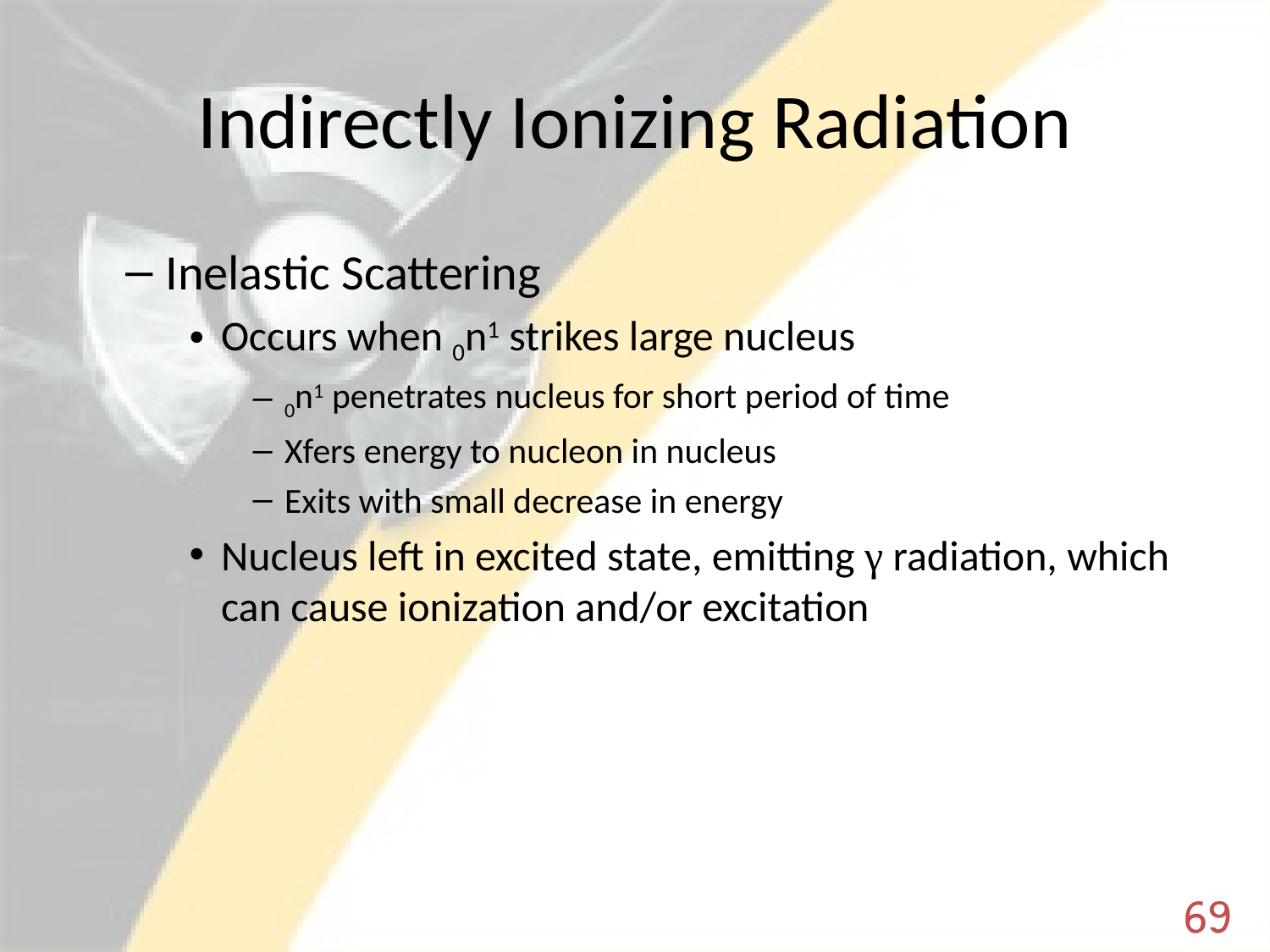

# Indirectly Ionizing Radiation
Inelastic Scattering
Occurs when 0n1 strikes large nucleus
0n1 penetrates nucleus for short period of time
Xfers energy to nucleon in nucleus
Exits with small decrease in energy
Nucleus left in excited state, emitting γ radiation, which can cause ionization and/or excitation